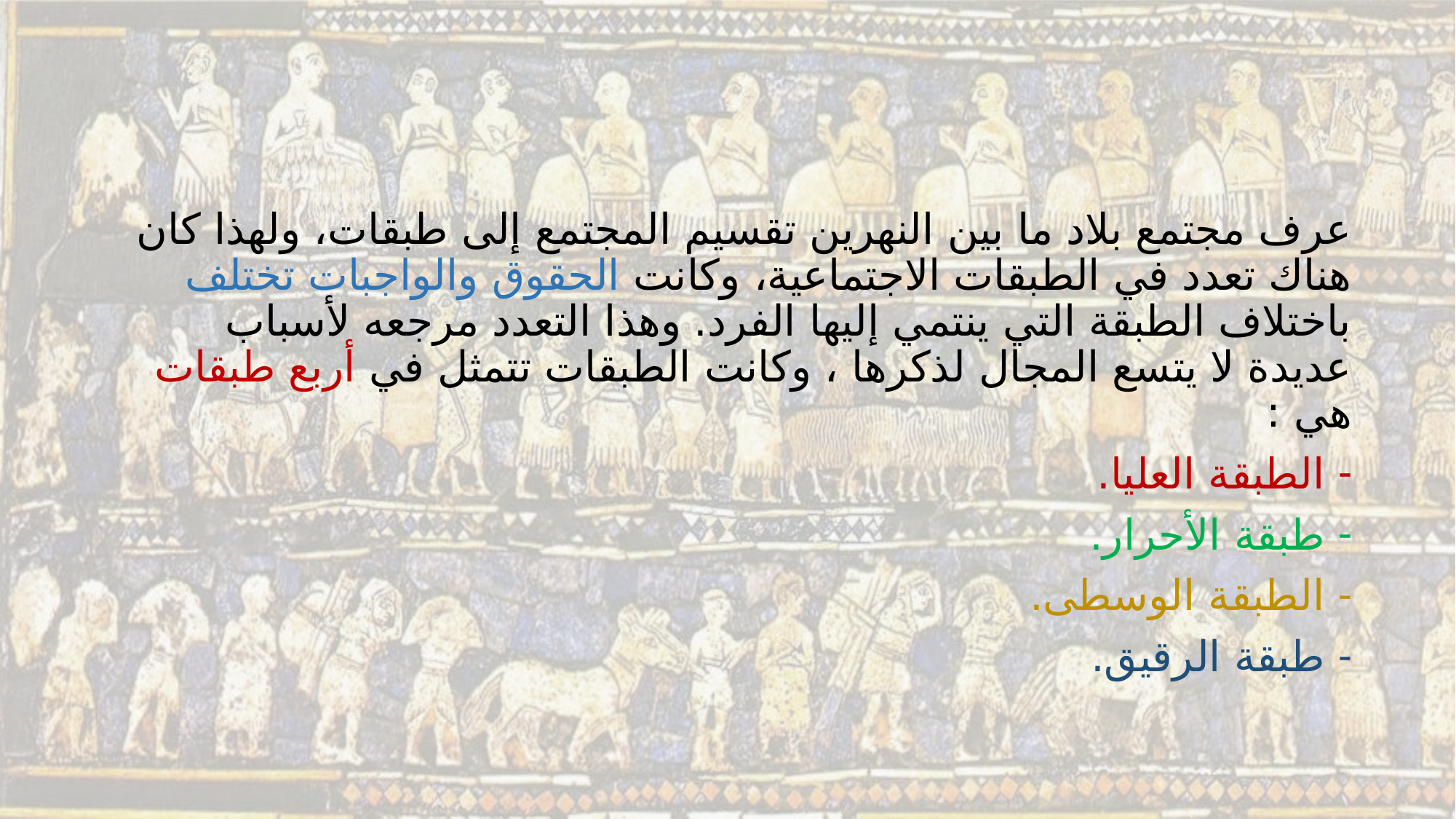

عرف مجتمع بلاد ما بين النهرين تقسيم المجتمع إلى طبقات، ولهذا كان هناك تعدد في الطبقات الاجتماعية، وكانت الحقوق والواجبات تختلف باختلاف الطبقة التي ينتمي إليها الفرد. وهذا التعدد مرجعه لأسباب عديدة لا يتسع المجال لذكرها ، وكانت الطبقات تتمثل في أربع طبقات هي :
الطبقة العليا.
طبقة الأحرار.
الطبقة الوسطى.
طبقة الرقيق.